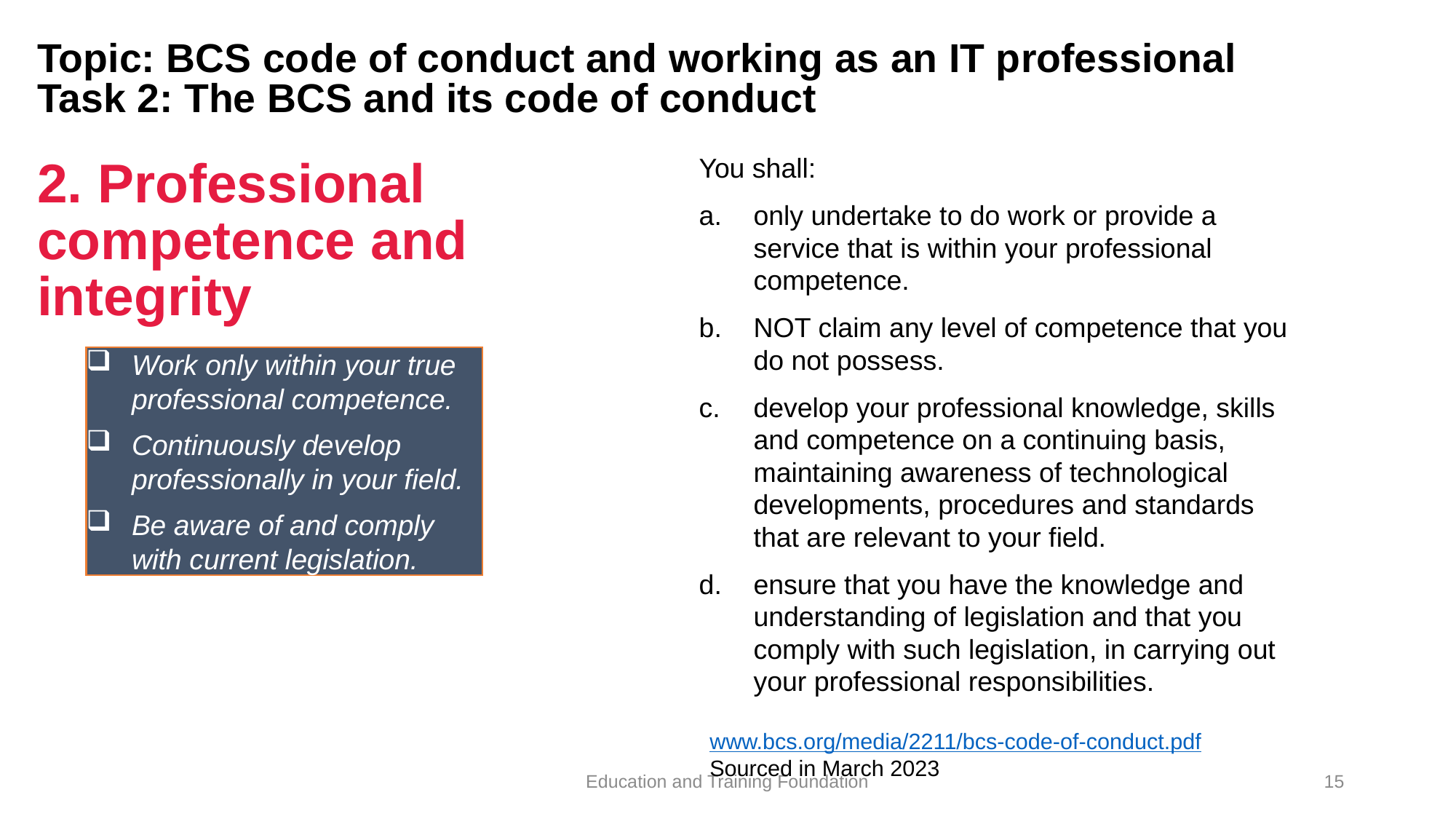

# Topic: BCS code of conduct and working as an IT professional Task 2: The BCS and its code of conduct
You shall:
only undertake to do work or provide a service that is within your professional competence.
NOT claim any level of competence that you do not possess.
develop your professional knowledge, skills and competence on a continuing basis, maintaining awareness of technological developments, procedures and standards that are relevant to your field.
ensure that you have the knowledge and understanding of legislation and that you comply with such legislation, in carrying out your professional responsibilities.
2. Professional competence and integrity
Work only within your true professional competence.
Continuously develop professionally in your field.
Be aware of and comply with current legislation.
www.bcs.org/media/2211/bcs-code-of-conduct.pdf
Sourced in March 2023
Education and Training Foundation
15